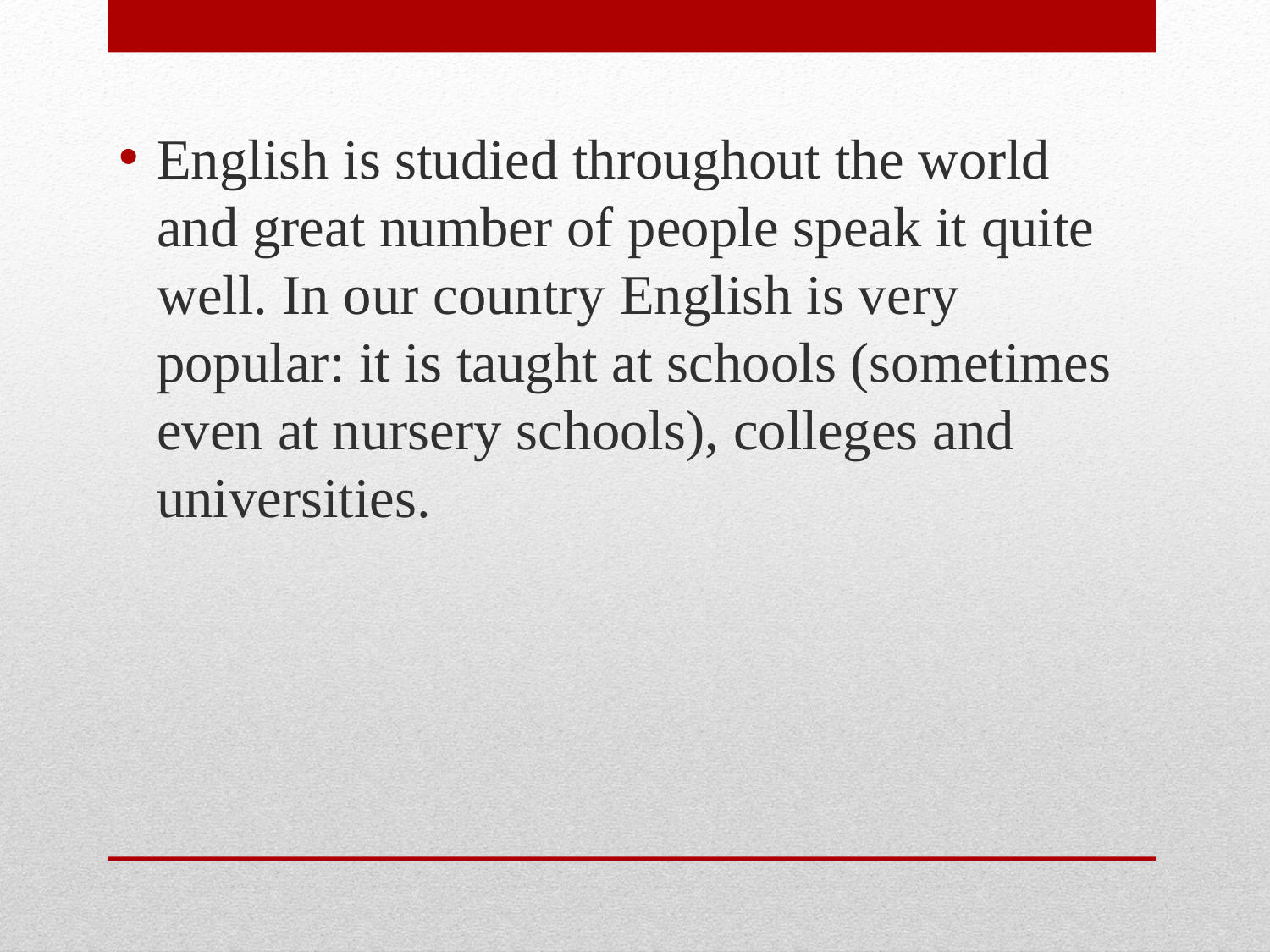

English is studied throughout the world and great number of people speak it quite well. In our country English is very popular: it is taught at schools (sometimes even at nursery schools), colleges and universities.

#